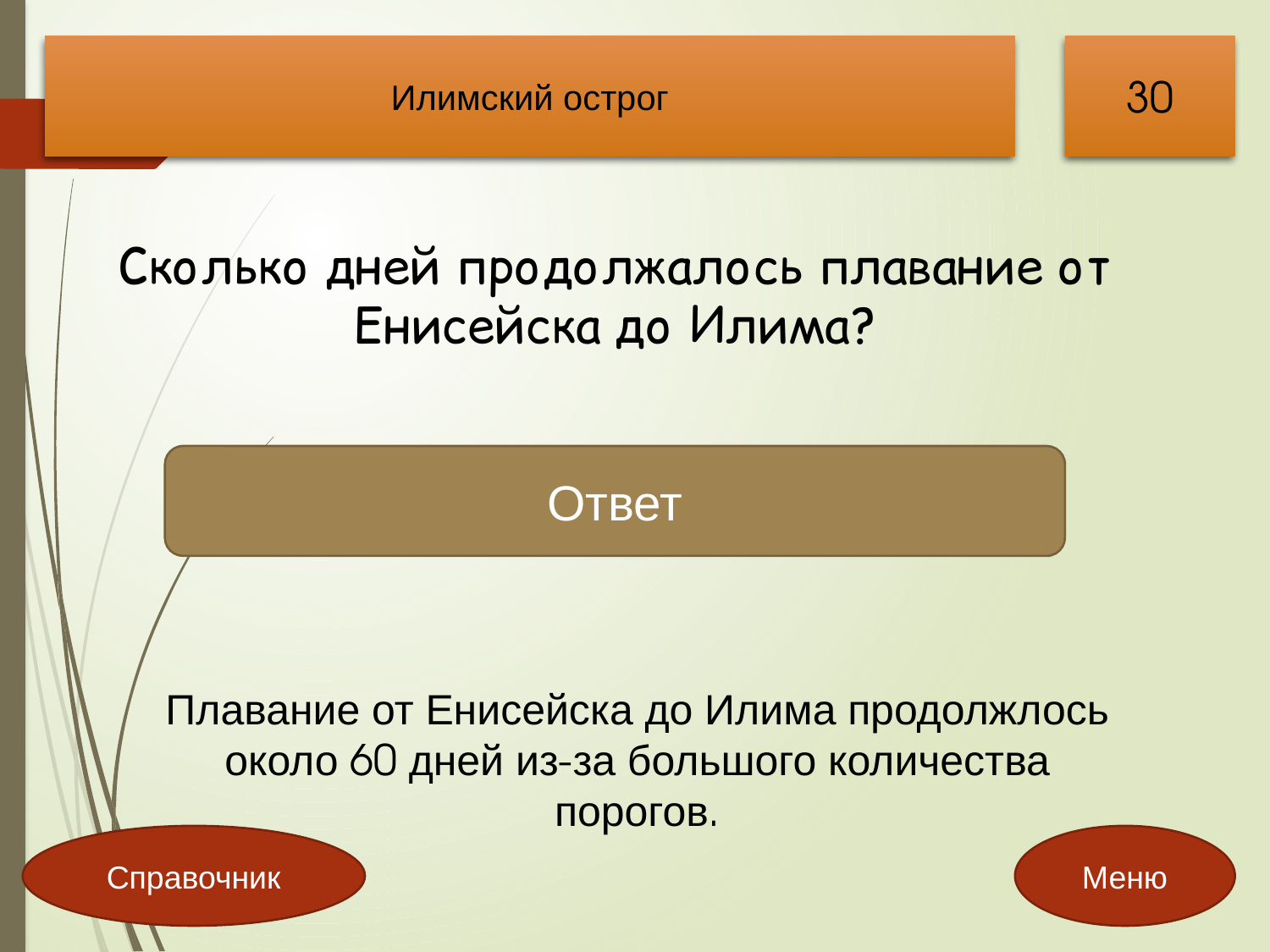

Илимский острог
30
Сколько дней продолжалось плавание от Енисейска до Илима?
Ответ
Плавание от Енисейска до Илима продолжлось около 60 дней из-за большого количества порогов.
Справочник
Меню